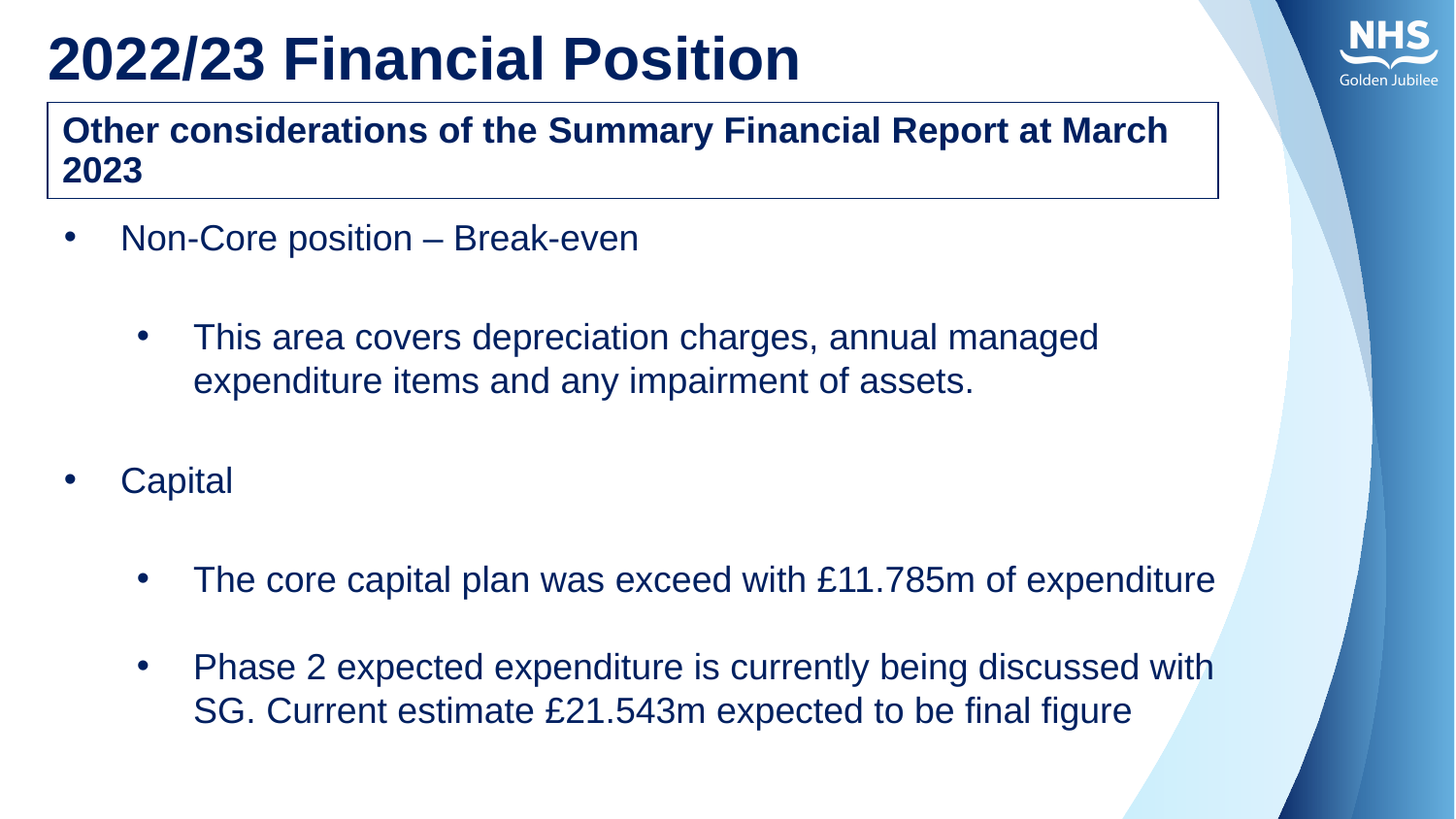

# 2022/23 Financial Position
| Other considerations of the Summary Financial Report at March 2023 |
| --- |
Non-Core position – Break-even

This area covers depreciation charges, annual managed expenditure items and any impairment of assets.

Capital

The core capital plan was exceed with £11.785m of expenditure

Phase 2 expected expenditure is currently being discussed with SG. Current estimate £21.543m expected to be final figure